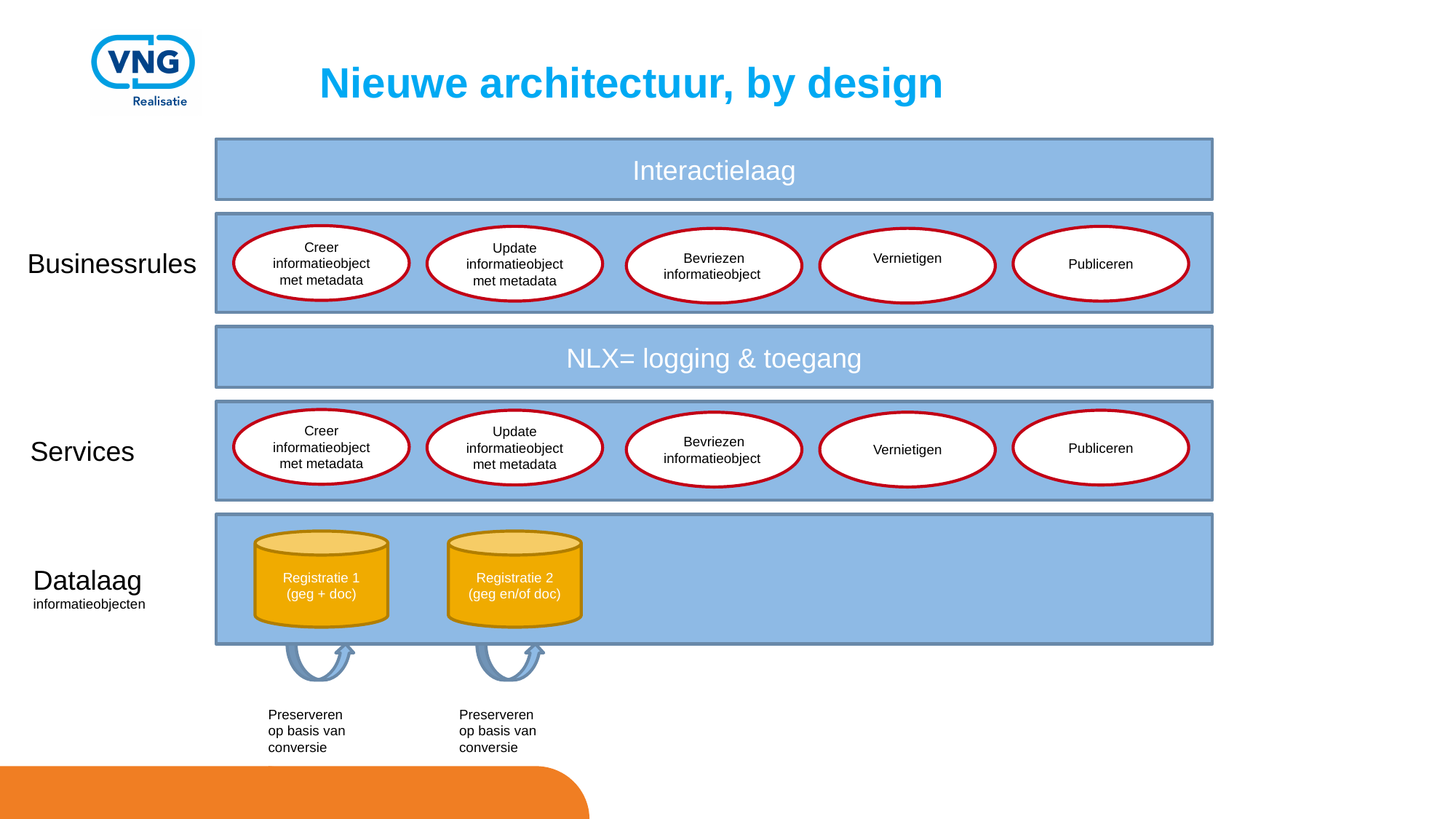

Nieuwe architectuur, by design
Interactielaag

Creer informatieobject met metadata
Update informatieobject met metadata
Publiceren
Vernietigen

Bevriezen informatieobject
Businessrules
NLX= logging & toegang

Creer informatieobject met metadata
Update informatieobject met metadata
Publiceren
Vernietigen
Bevriezen informatieobject
Services

Registratie 1
(geg + doc)

Registratie 2
(geg en/of doc)

Datalaag
informatieobjecten

Preserveren
op basis van
conversie
Preserveren
op basis van
conversie